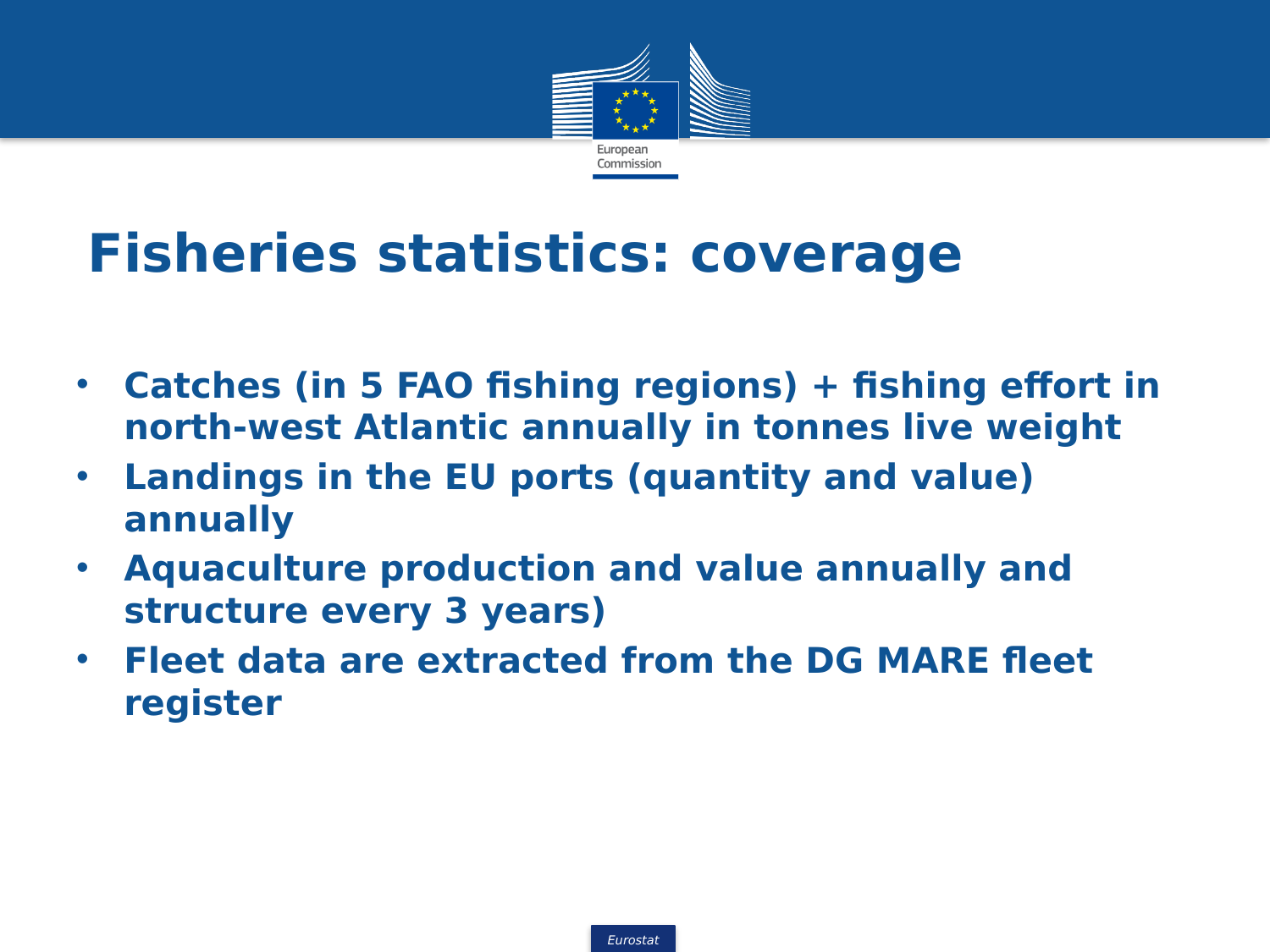

# Fisheries statistics: coverage
Catches (in 5 FAO fishing regions) + fishing effort in north-west Atlantic annually in tonnes live weight
Landings in the EU ports (quantity and value) annually
Aquaculture production and value annually and structure every 3 years)
Fleet data are extracted from the DG MARE fleet register